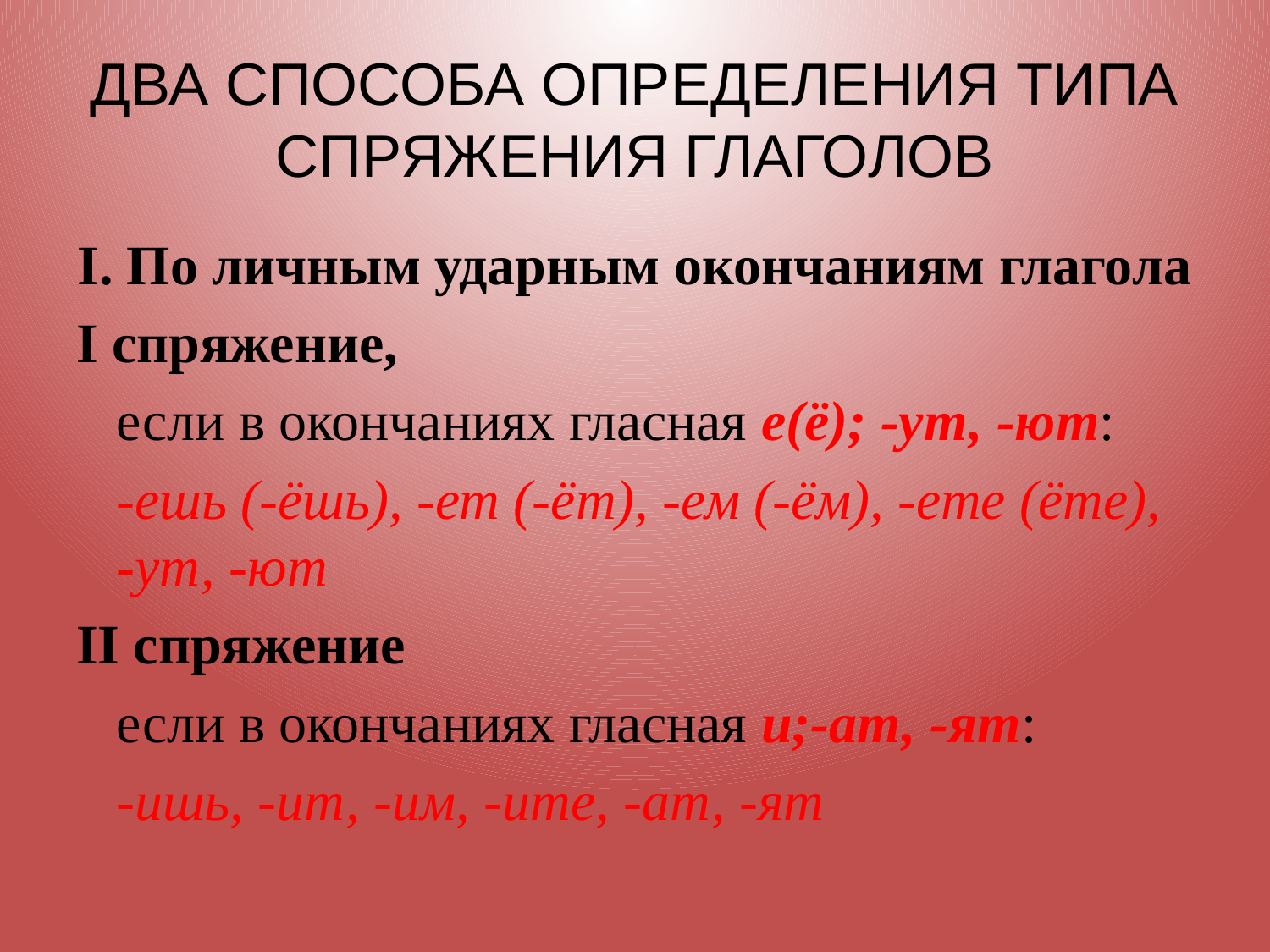

# ДВА СПОСОБА ОПРЕДЕЛЕНИЯ ТИПА СПРЯЖЕНИЯ ГЛАГОЛОВ
I. По личным ударным окончаниям глагола
I спряжение,
если в окончаниях гласная е(ё); -ут, -ют:
-ешь (-ёшь), -ет (-ёт), -ем (-ём), -ете (ёте), -ут, -ют
II спряжение
если в окончаниях гласная и;-ат, -ят:
-ишь, -ит, -им, -ите, -ат, -ят